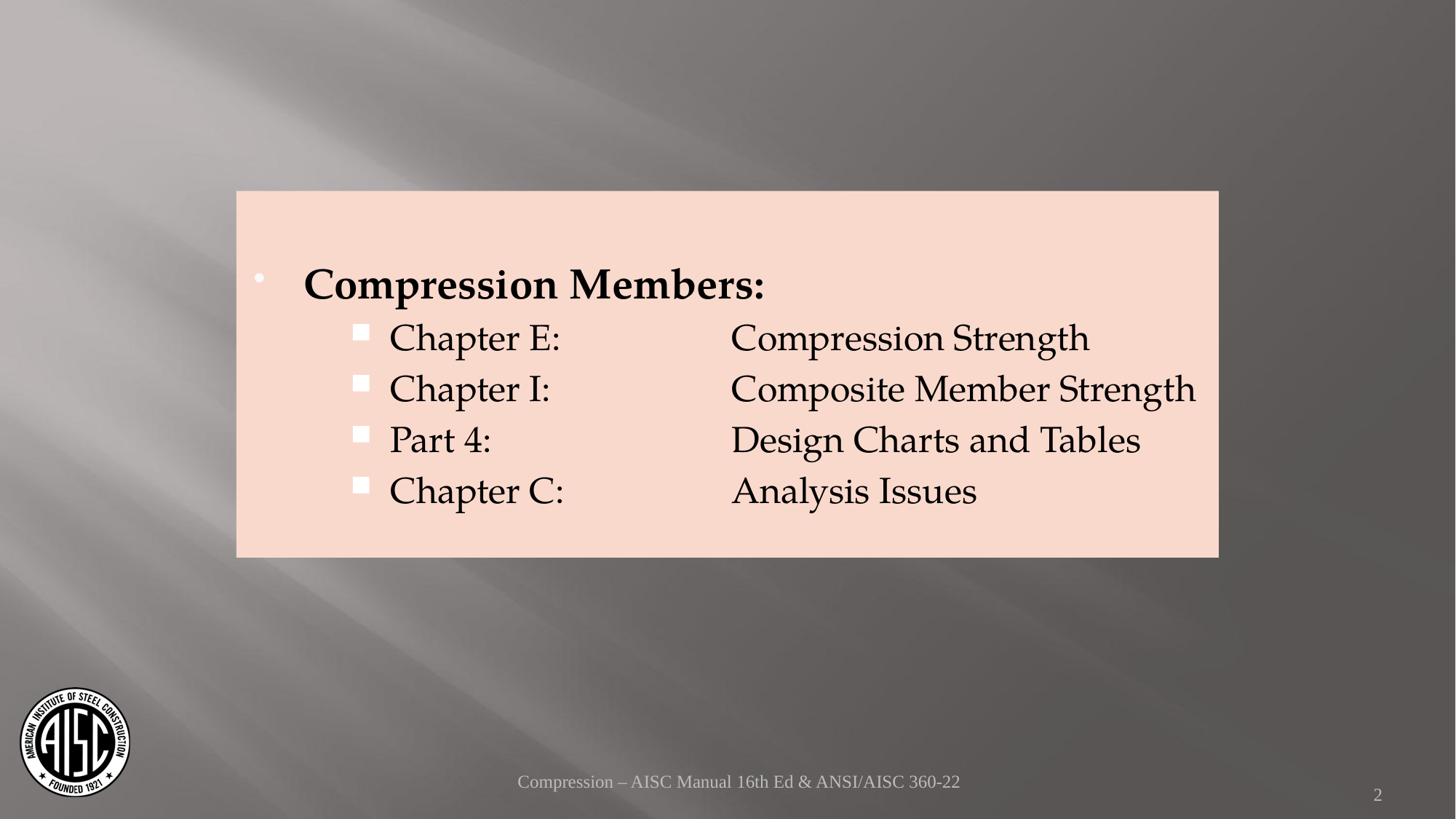

Compression Members:
Chapter E:	Compression Strength
Chapter I: 	Composite Member Strength
Part 4: 	Design Charts and Tables
Chapter C: 	Analysis Issues
Compression – AISC Manual 16th Ed & ANSI/AISC 360-22
2